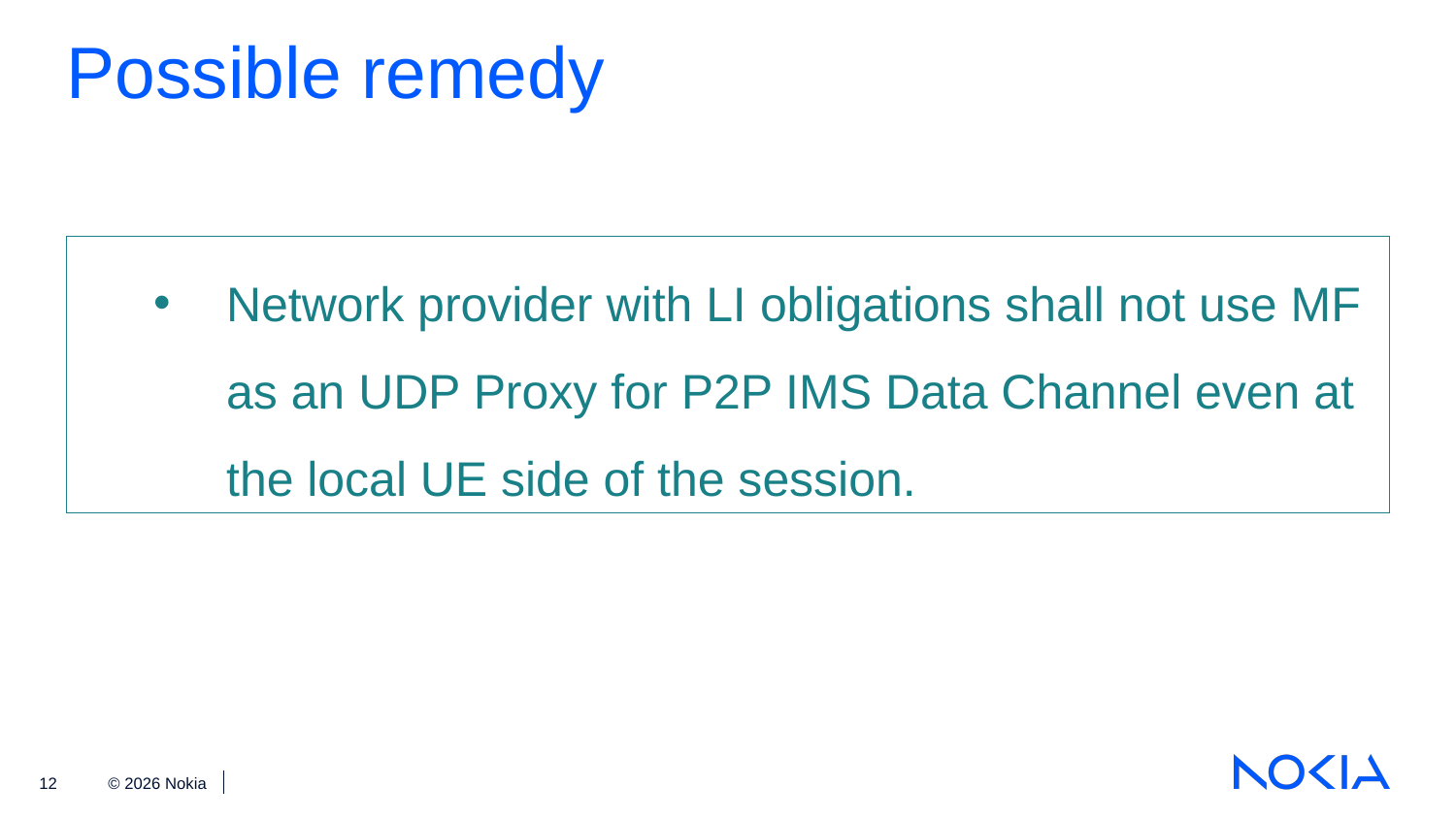

Possible remedy
Network provider with LI obligations shall not use MF as an UDP Proxy for P2P IMS Data Channel even at the local UE side of the session.